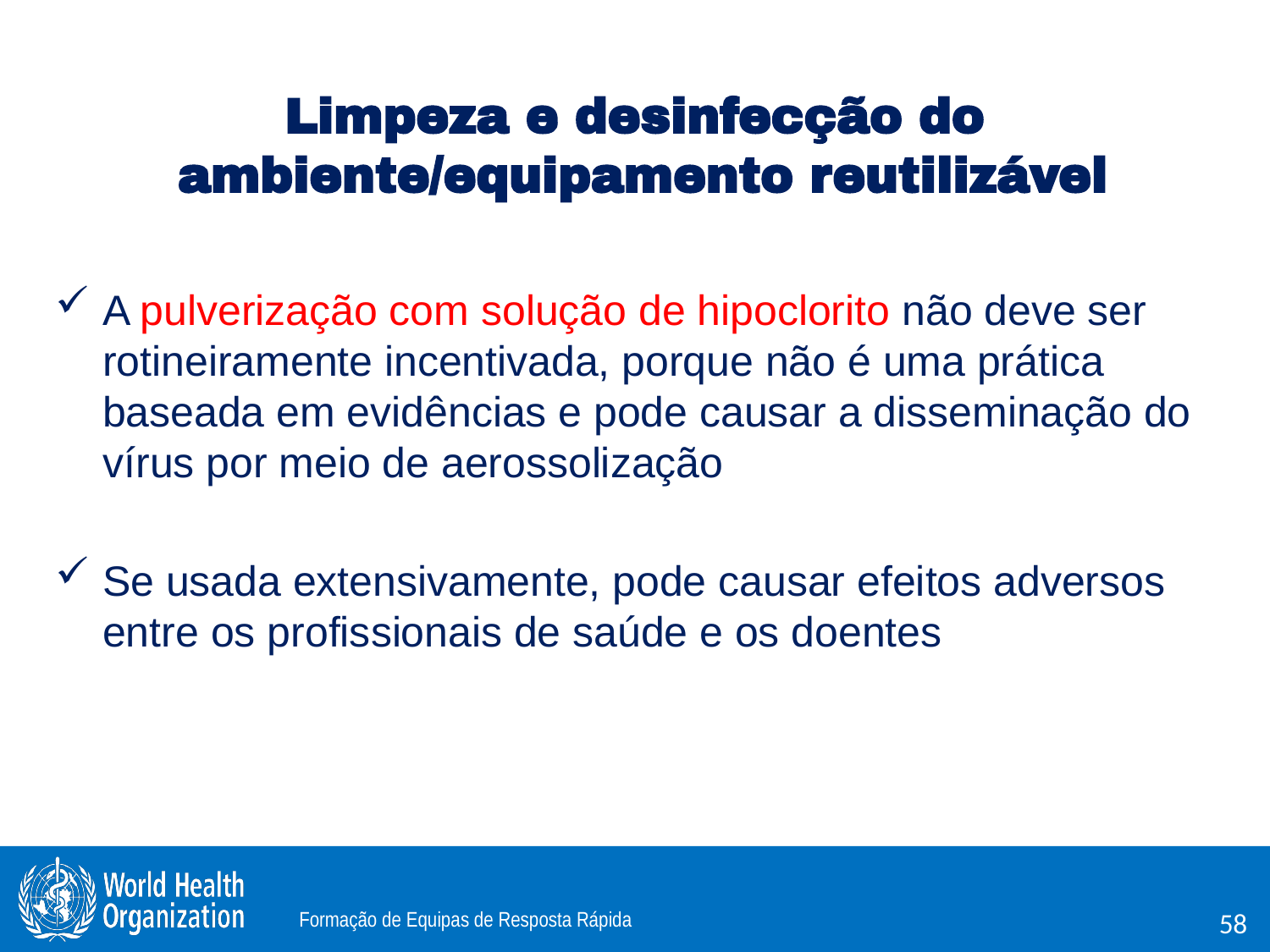

# Limpeza e desinfecção do ambiente/equipamento reutilizável
A pulverização com solução de hipoclorito não deve ser rotineiramente incentivada, porque não é uma prática baseada em evidências e pode causar a disseminação do vírus por meio de aerossolização

Se usada extensivamente, pode causar efeitos adversos entre os profissionais de saúde e os doentes